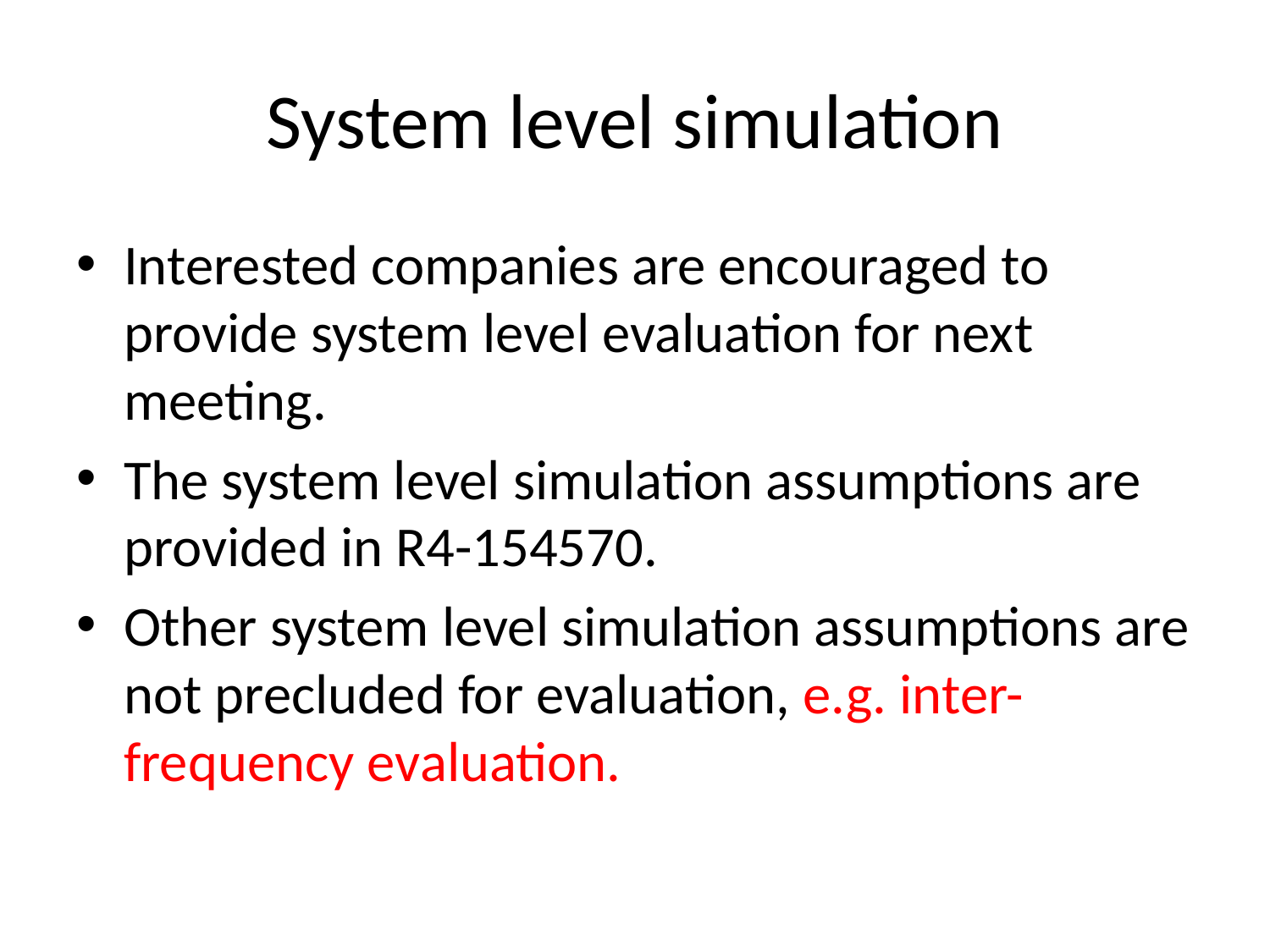

# System level simulation
Interested companies are encouraged to provide system level evaluation for next meeting.
The system level simulation assumptions are provided in R4-154570.
Other system level simulation assumptions are not precluded for evaluation, e.g. inter-frequency evaluation.